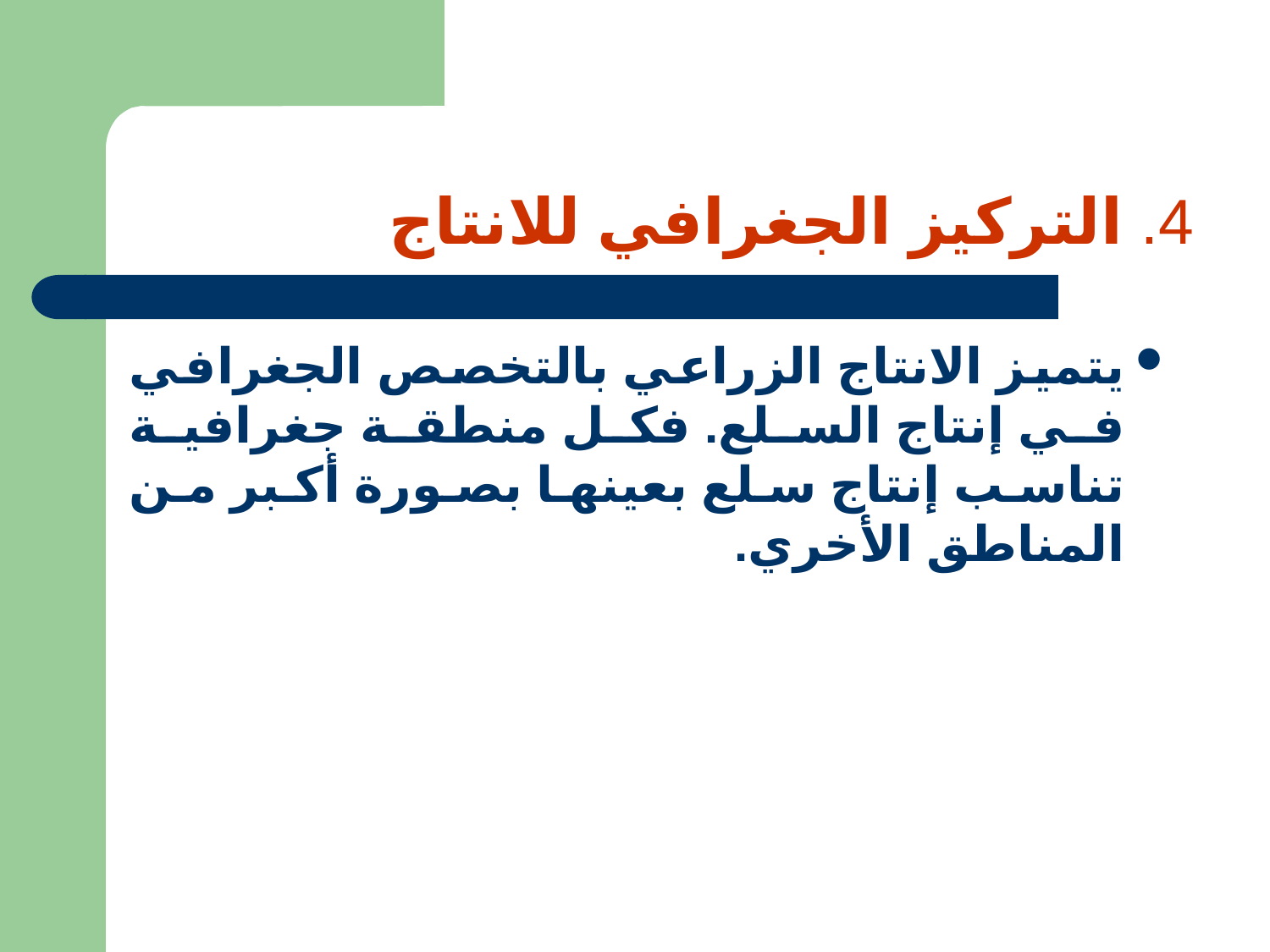

# 4. التركيز الجغرافي للانتاج
يتميز الانتاج الزراعي بالتخصص الجغرافي في إنتاج السلع. فكل منطقة جغرافية تناسب إنتاج سلع بعينها بصورة أكبر من المناطق الأخري.